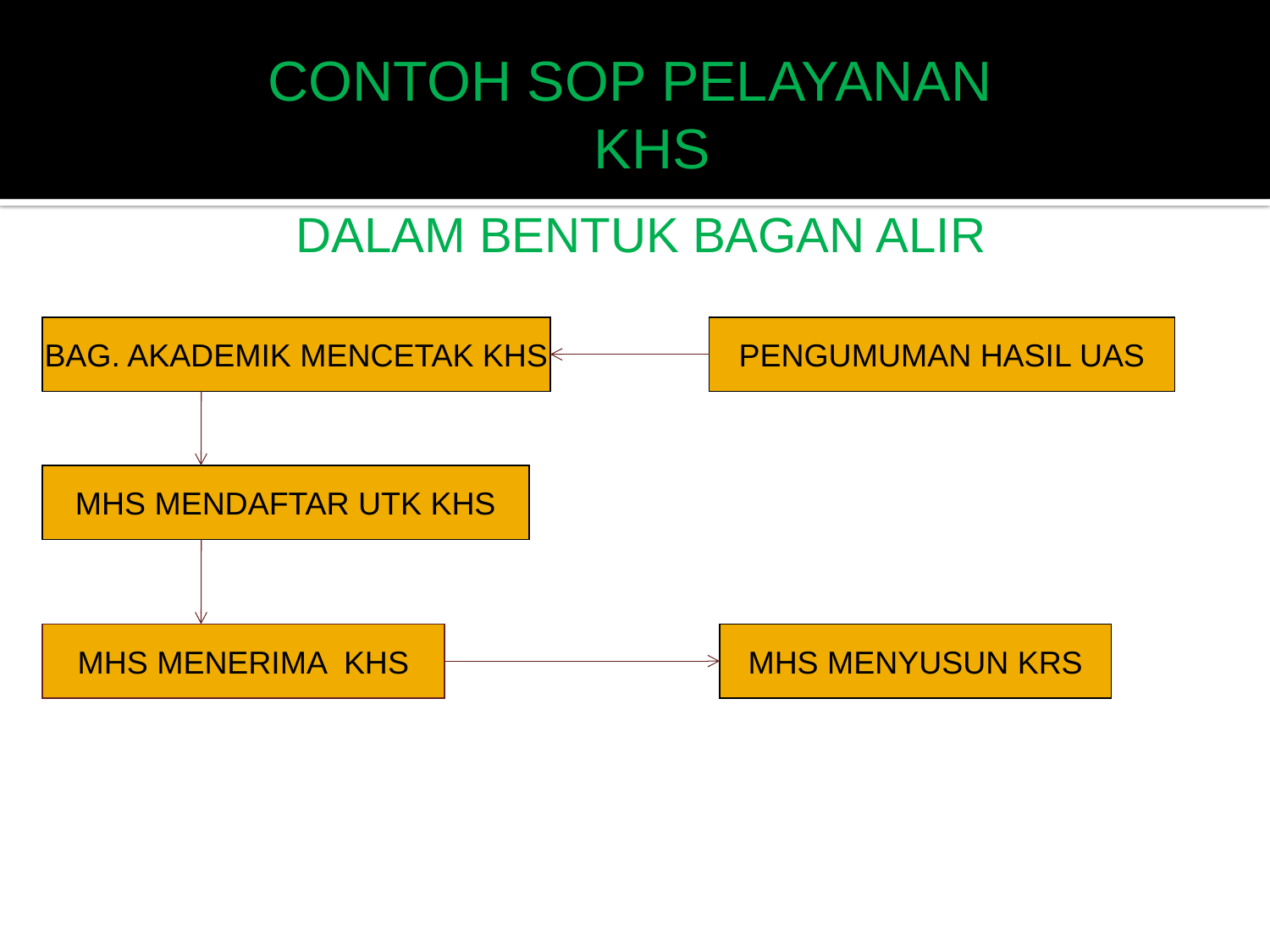

CONTOH SOP PELAYANAN KHS

DALAM BENTUK BAGAN ALIR
BAG. AKADEMIK MENCETAK KHS
PENGUMUMAN HASIL UAS

MHS MENDAFTAR UTK KHS
MHS MENERIMA  KHS
MHS MENYUSUN KRS